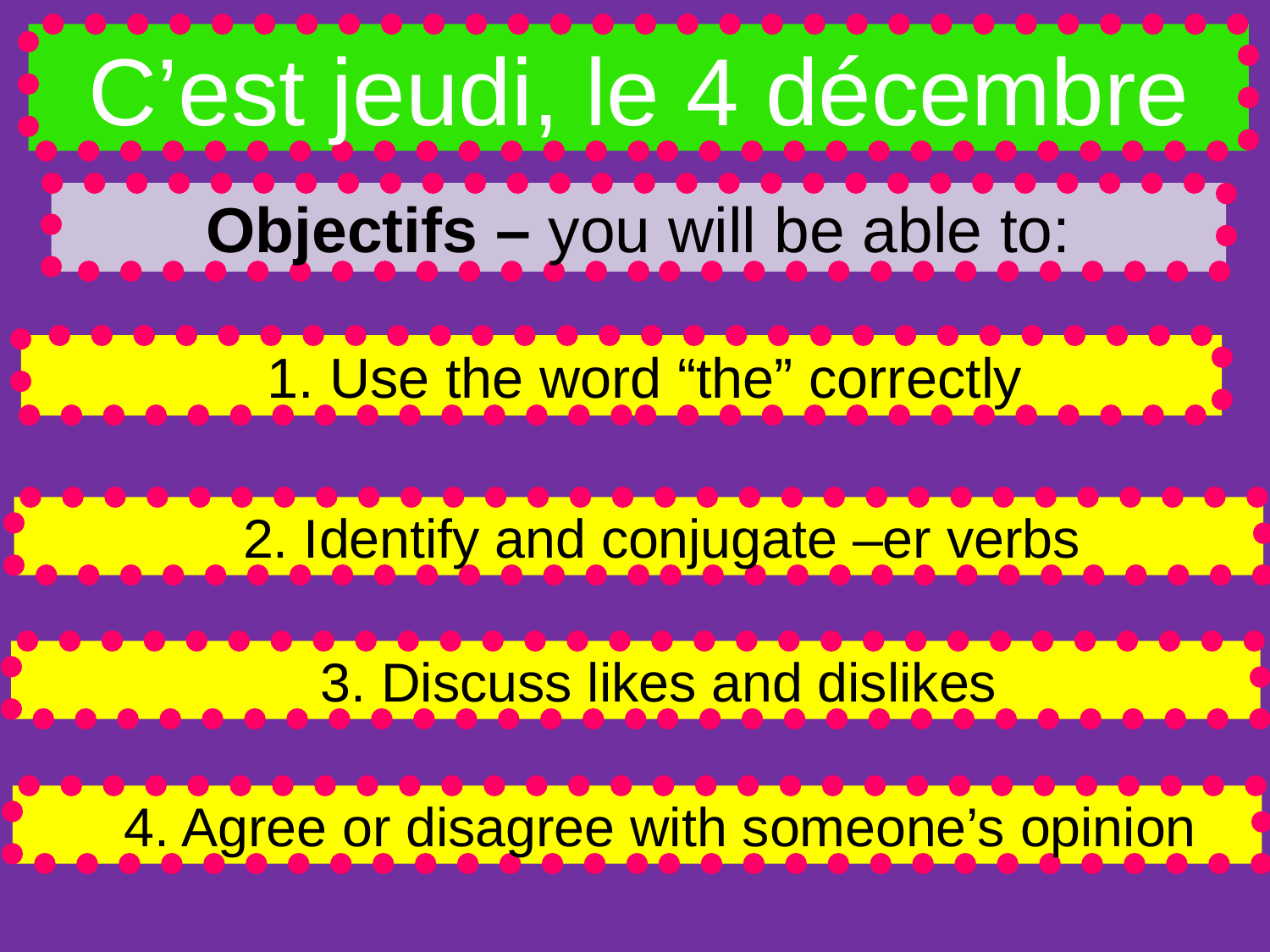

C’est jeudi, le 4 décembre
Objectifs – you will be able to:
   1. Use the word “the” correctly
   2. Identify and conjugate –er verbs
   3. Discuss likes and dislikes
   4. Agree or disagree with someone’s opinion